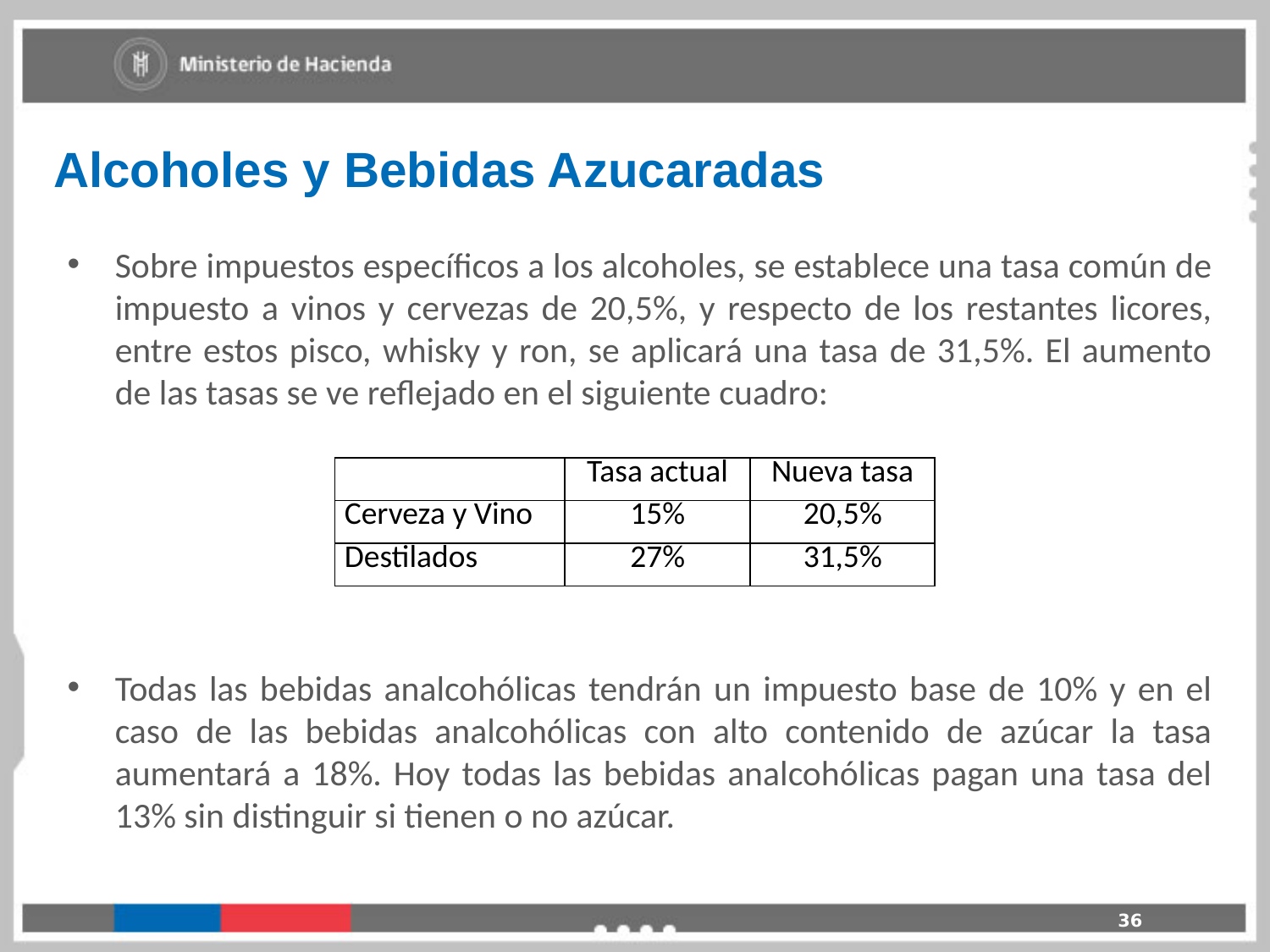

Alcoholes y Bebidas Azucaradas
Sobre impuestos específicos a los alcoholes, se establece una tasa común de impuesto a vinos y cervezas de 20,5%, y respecto de los restantes licores, entre estos pisco, whisky y ron, se aplicará una tasa de 31,5%. El aumento de las tasas se ve reflejado en el siguiente cuadro:

Todas las bebidas analcohólicas tendrán un impuesto base de 10% y en el caso de las bebidas analcohólicas con alto contenido de azúcar la tasa aumentará a 18%. Hoy todas las bebidas analcohólicas pagan una tasa del 13% sin distinguir si tienen o no azúcar.

|  | Tasa actual | Nueva tasa |
| --- | --- | --- |
| Cerveza y Vino | 15% | 20,5% |
| Destilados | 27% | 31,5% |
36